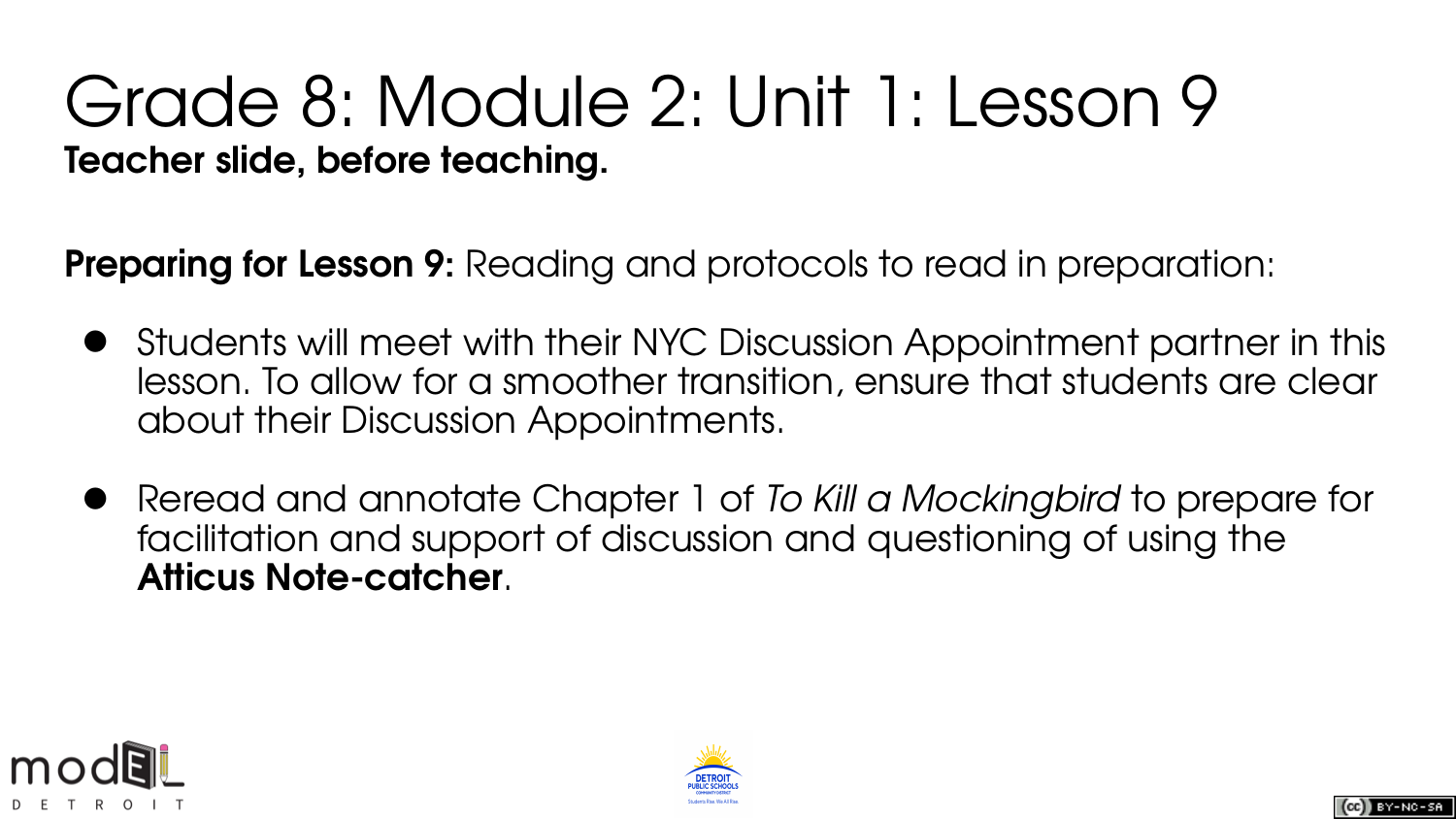

# Grade 8: Module 2: Unit 1: Lesson 9
Teacher slide, before teaching.
Preparing for Lesson 9: Reading and protocols to read in preparation:

Students will meet with their NYC Discussion Appointment partner in this lesson. To allow for a smoother transition, ensure that students are clear about their Discussion Appointments.

Reread and annotate Chapter 1 of To Kill a Mockingbird to prepare for facilitation and support of discussion and questioning of using the Atticus Note-catcher.